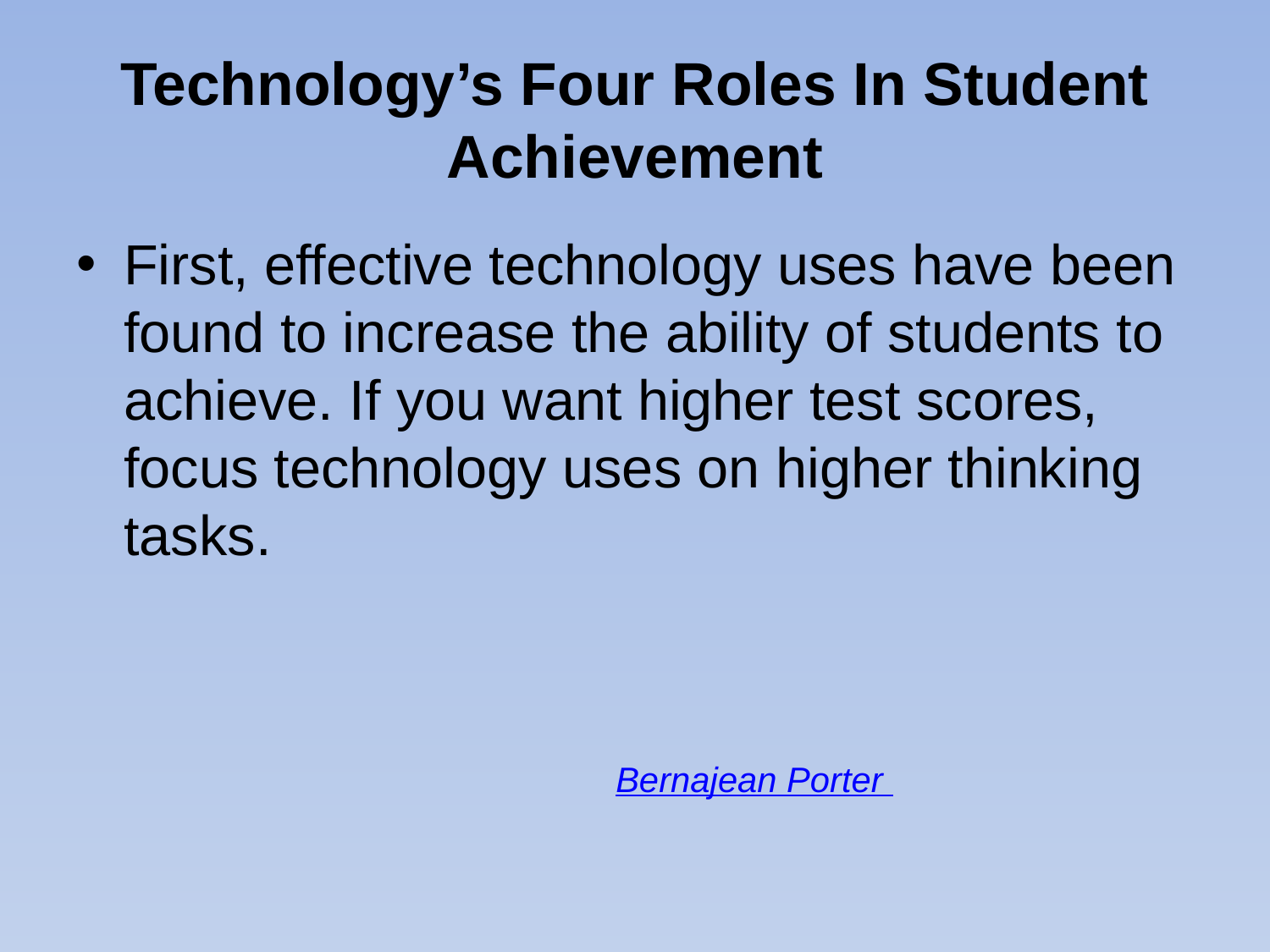

# Technology’s Four Roles In Student Achievement
First, effective technology uses have been found to increase the ability of students to achieve. If you want higher test scores, focus technology uses on higher thinking tasks.
Bernajean Porter